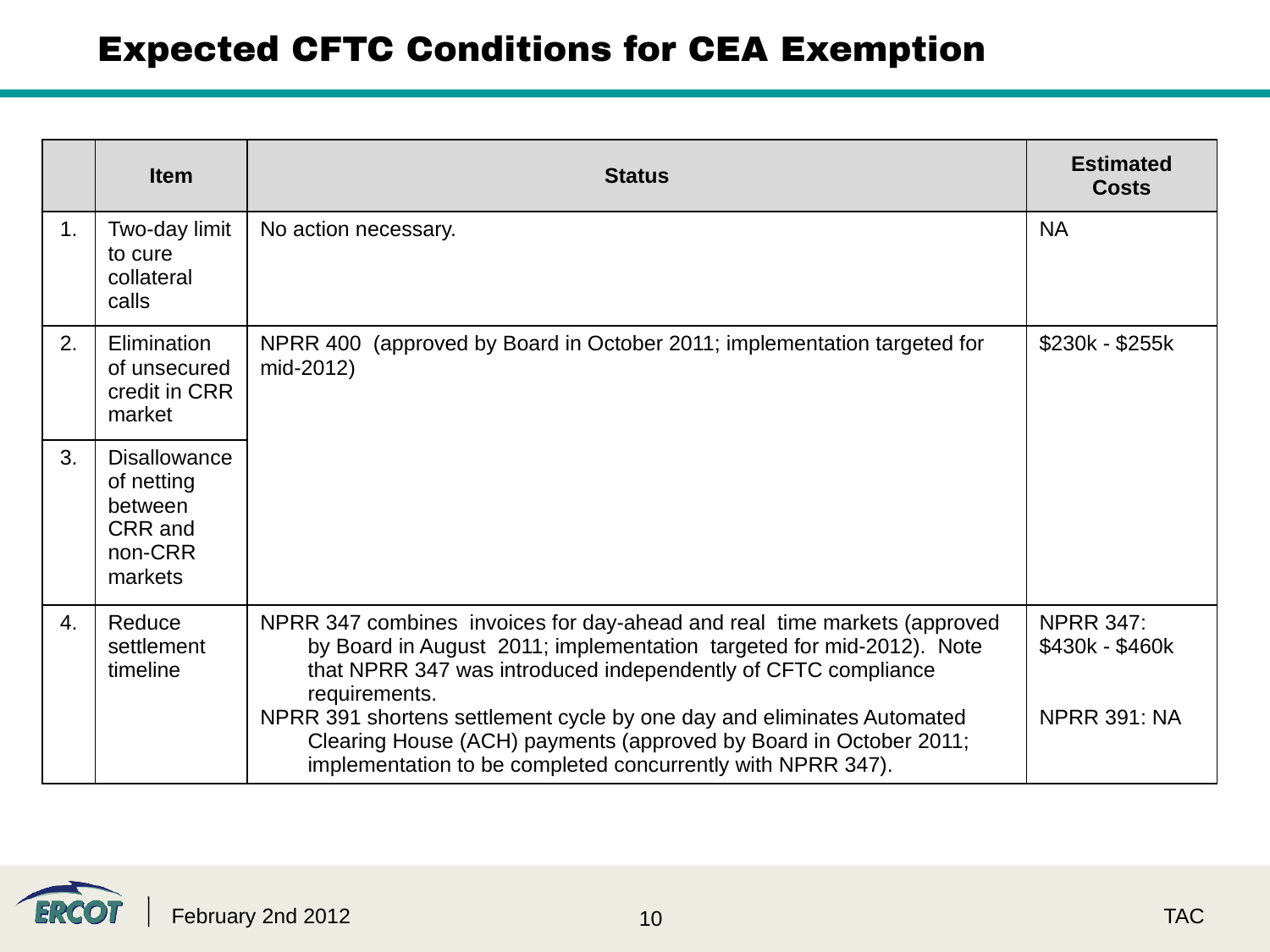

# Expected CFTC Conditions for CEA Exemption
|  | Item | Status | Estimated Costs |
| --- | --- | --- | --- |
| 1. | Two-day limit to cure collateral calls | No action necessary. | NA |
| 2. | Elimination of unsecured credit in CRR market | NPRR 400 (approved by Board in October 2011; implementation targeted for mid-2012) | $230k - $255k |
| 3. | Disallowance of netting between CRR and non-CRR markets |  |  |
| 4. | Reduce settlement timeline | NPRR 347 combines invoices for day-ahead and real time markets (approved by Board in August 2011; implementation targeted for mid-2012). Note that NPRR 347 was introduced independently of CFTC compliance requirements. NPRR 391 shortens settlement cycle by one day and eliminates Automated Clearing House (ACH) payments (approved by Board in October 2011; implementation to be completed concurrently with NPRR 347). | NPRR 347: $430k - $460k NPRR 391: NA |
February 2nd 2012
TAC